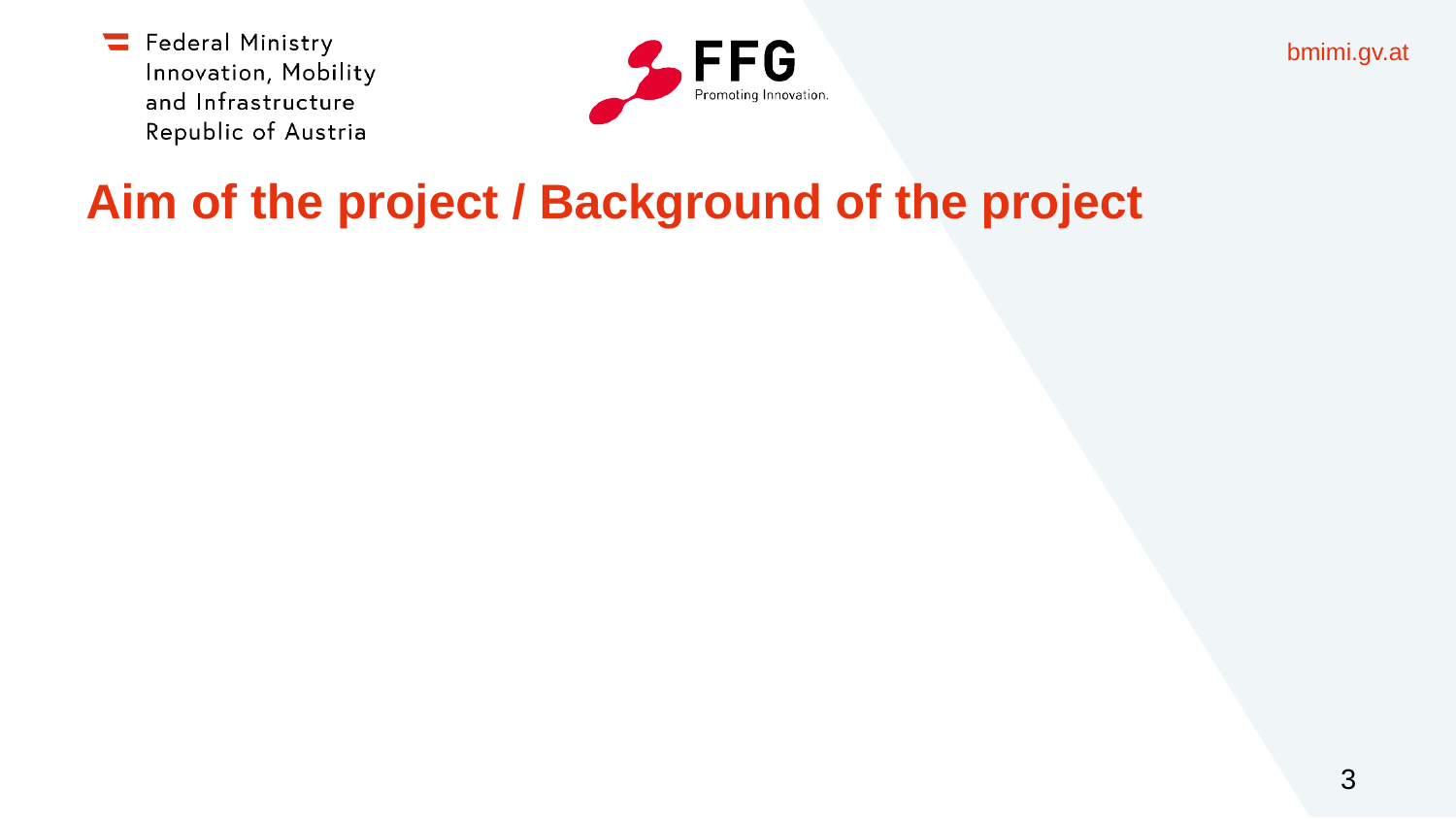

# Aim of the project / Background of the project

3